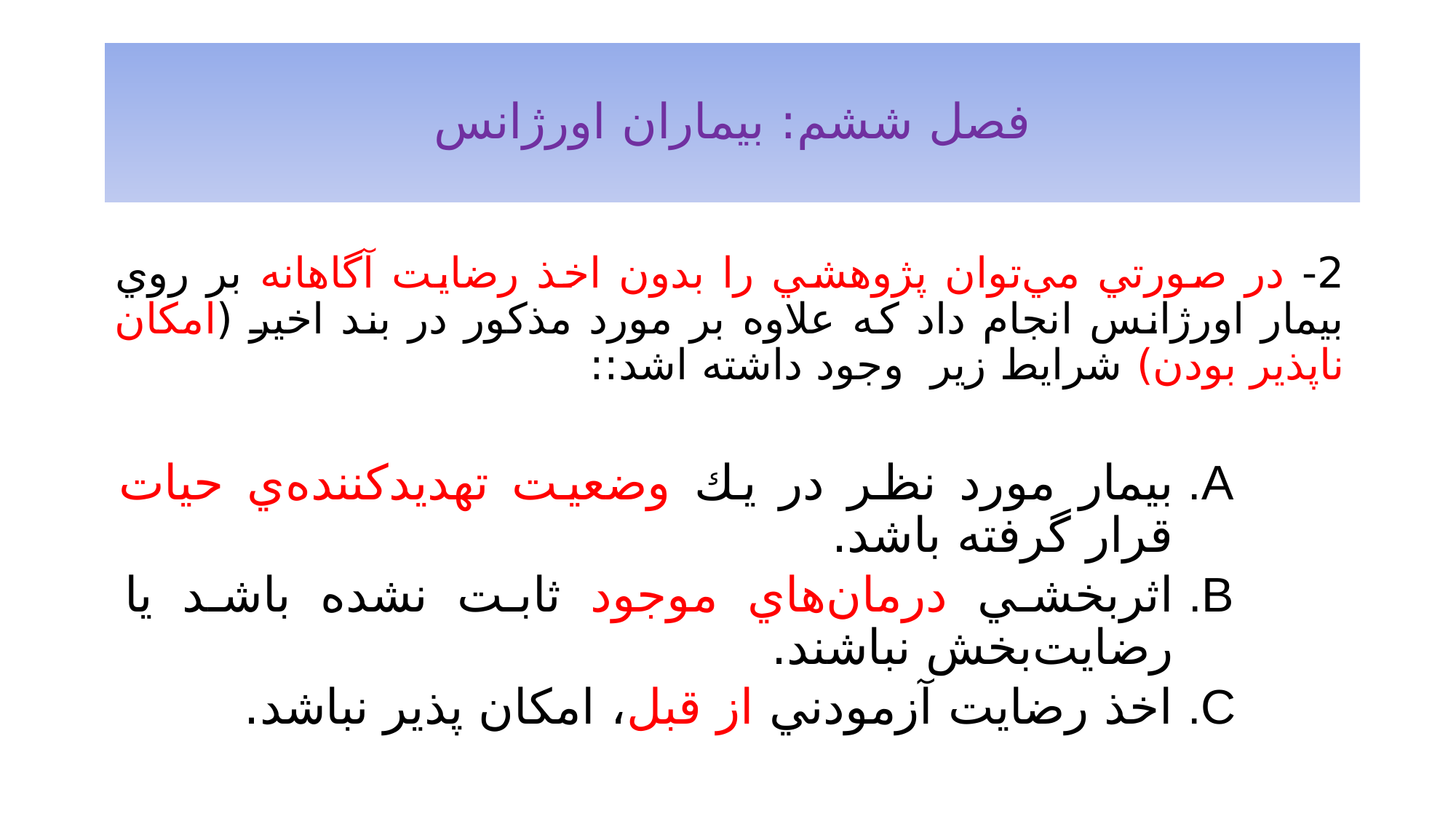

# فصل ششم: بيماران اورژانس
2- در صورتي مي‌توان پژوهشي را بدون اخذ رضايت آگاهانه بر روي بيمار اورژانس انجام داد که علاوه بر مورد مذکور در بند اخير (امکان ناپذير بودن) شرایط زیر  وجود داشته اشد::

بيمار مورد نظر در يك وضعيت تهديدكننده‌ي حيات قرار گرفته باشد.
اثربخشي درمان‌هاي موجود ثابت نشده باشد يا رضايت‌بخش نباشند.
اخذ رضايت آزمودني از قبل، امکان پذير نباشد.